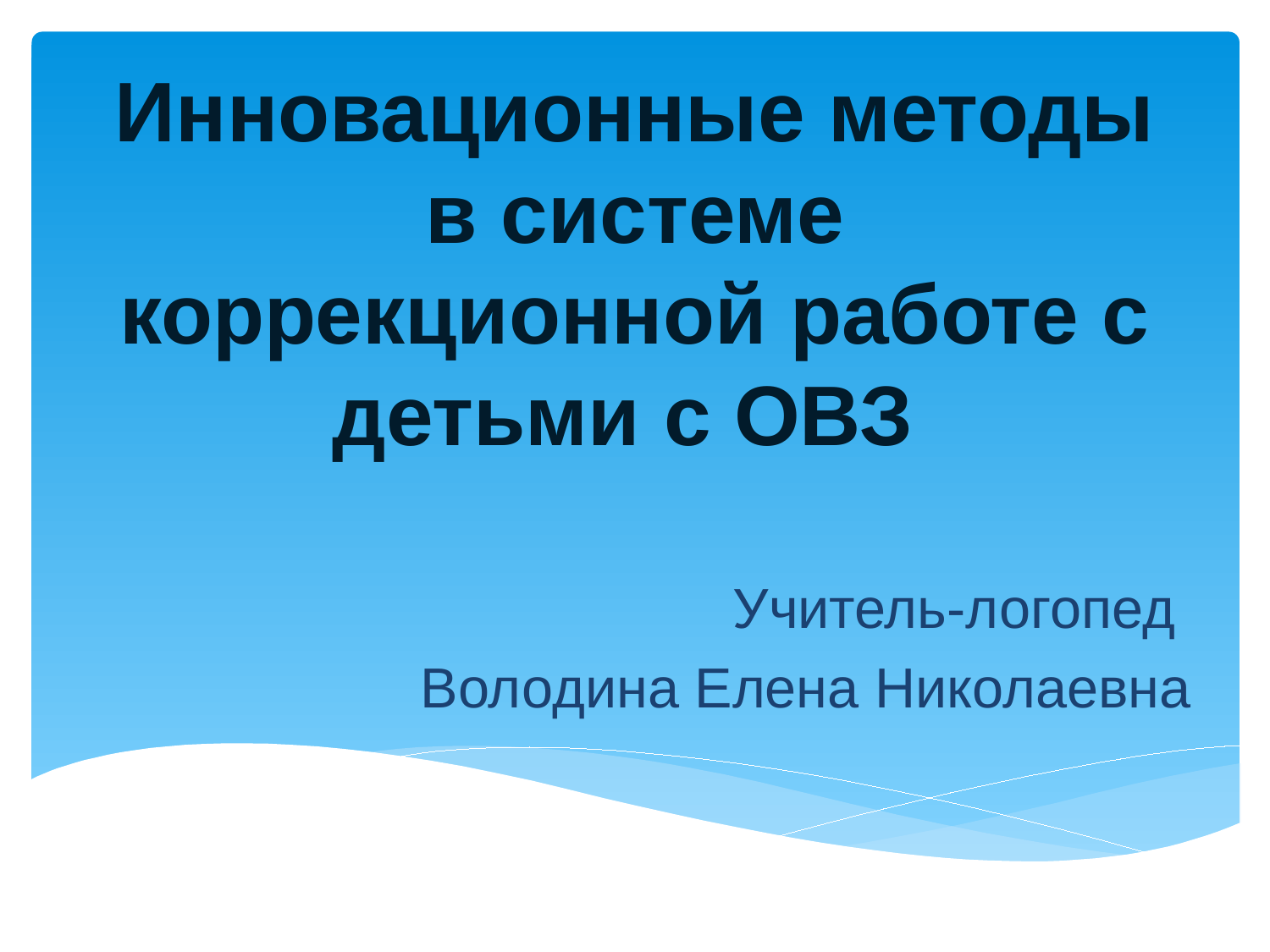

# Инновационные методы в системе коррекционной работе с детьми с ОВЗ
Учитель-логопед
Володина Елена Николаевна